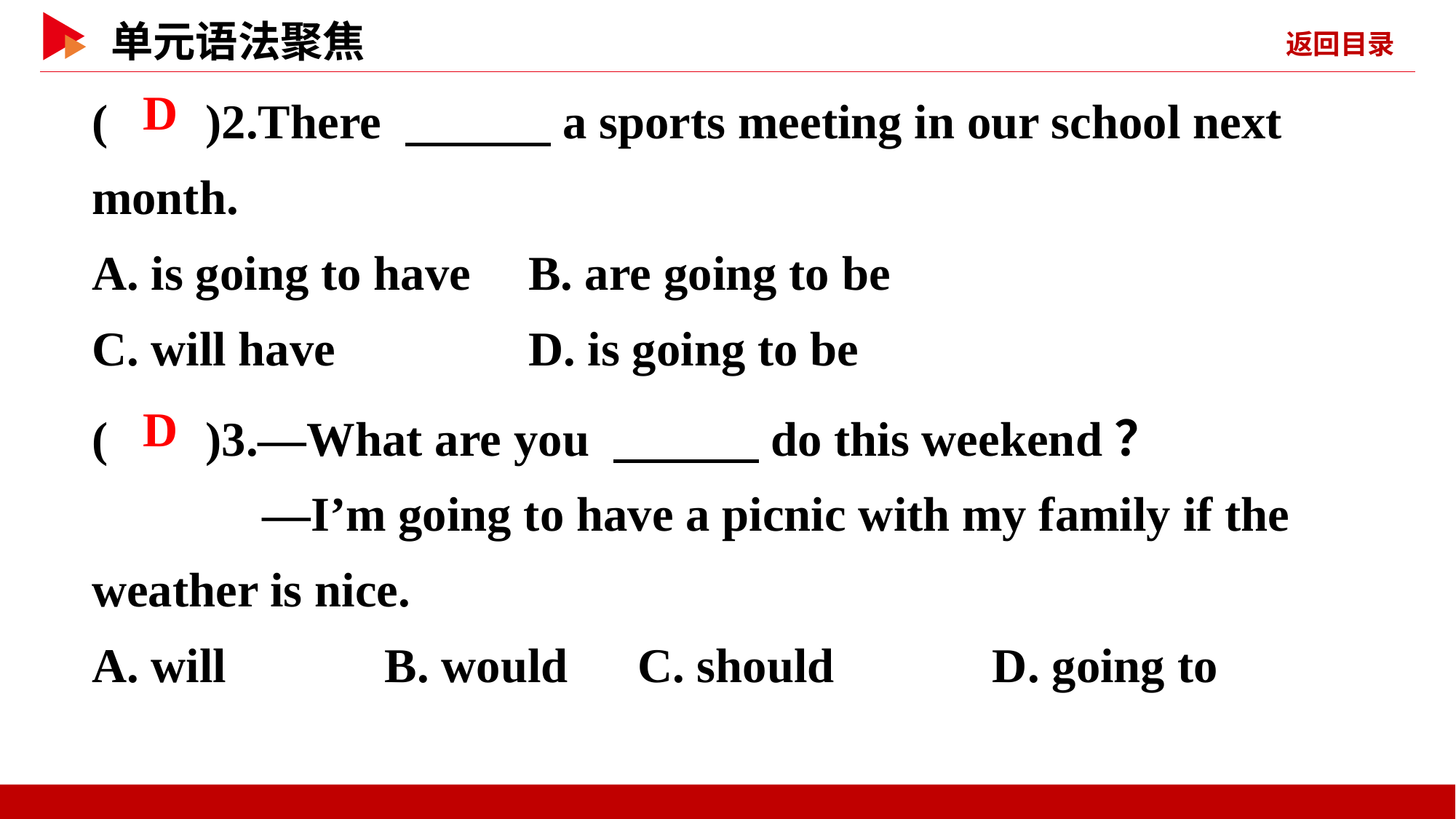

(        )2.There 　　　a sports meeting in our school next month.
A. is going to have	B. are going to be
C. will have		D. is going to be
   D
(        )3.—What are you 　　　do this weekend？
              —I’m going to have a picnic with my family if the weather is nice.
A. will             B. would	C. should             D. going to
   D